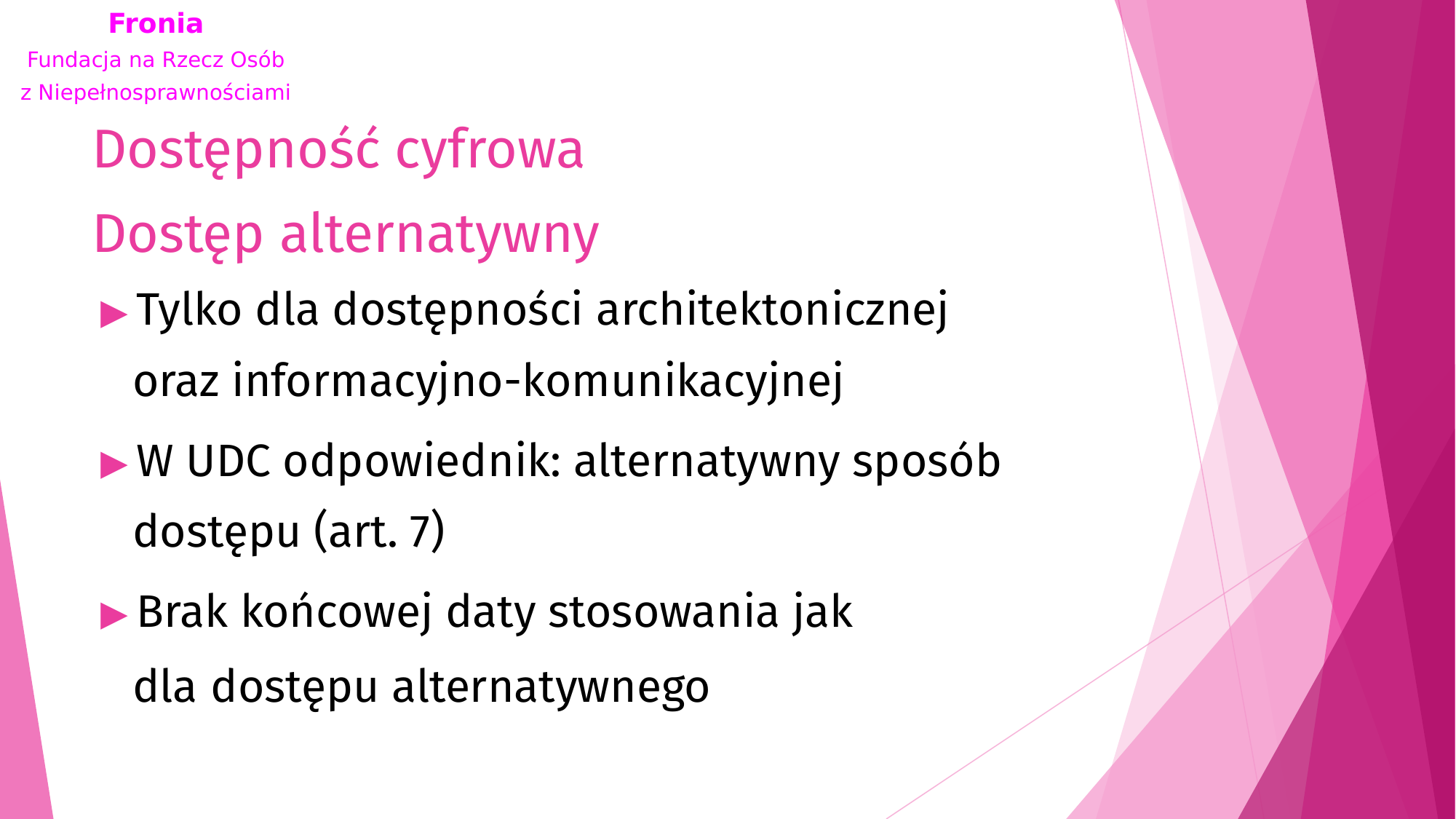

# Dostępność cyfrowa Dostęp alternatywny
Tylko dla dostępności architektonicznej oraz informacyjno-komunikacyjnej
W UDC odpowiednik: alternatywny sposób dostępu (art. 7)
Brak końcowej daty stosowania jak dla dostępu alternatywnego